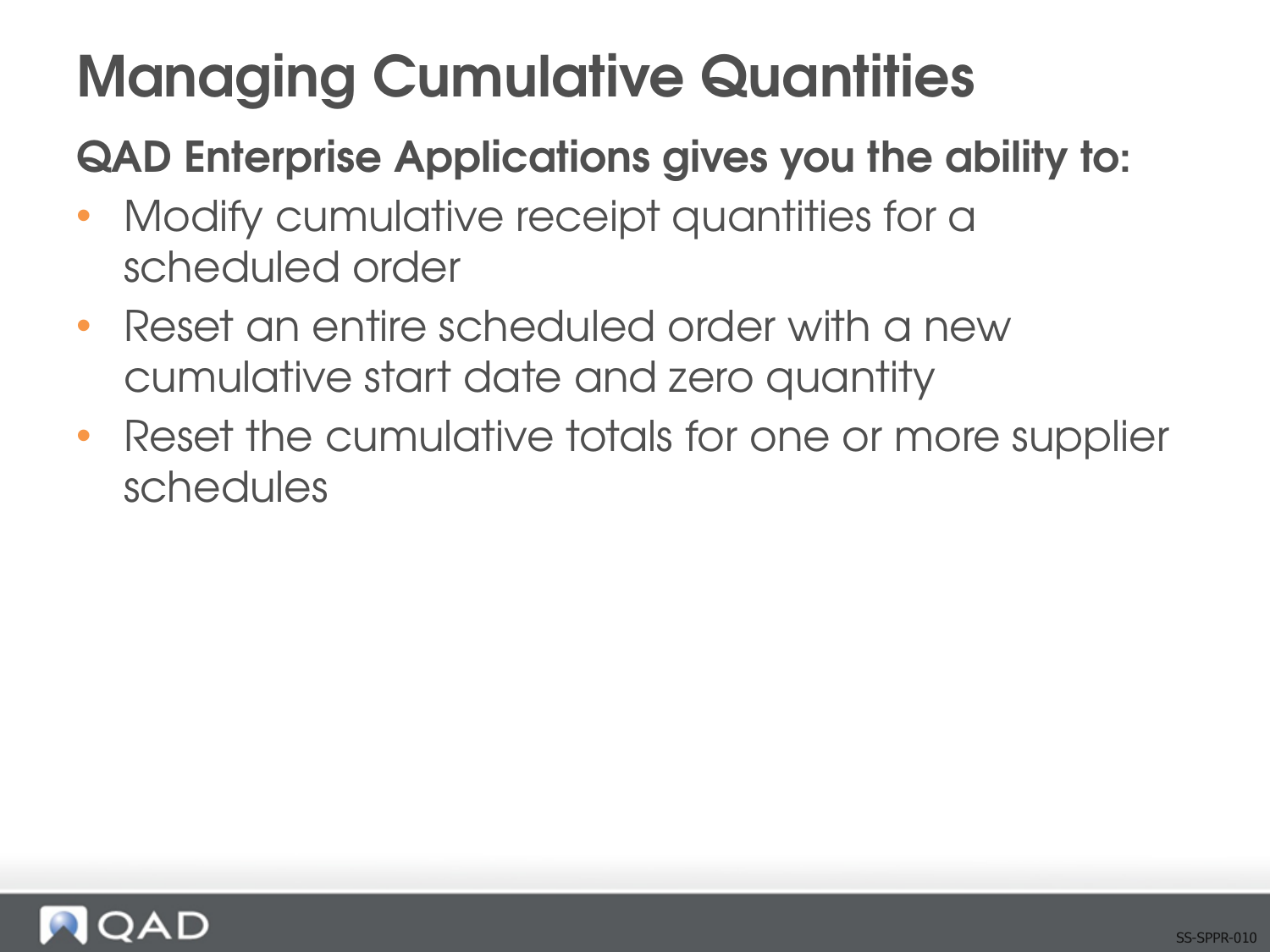

# Managing Cumulative Quantities
QAD Enterprise Applications gives you the ability to:
Modify cumulative receipt quantities for a scheduled order
Reset an entire scheduled order with a new cumulative start date and zero quantity
Reset the cumulative totals for one or more supplier schedules
SS-SPPR-010